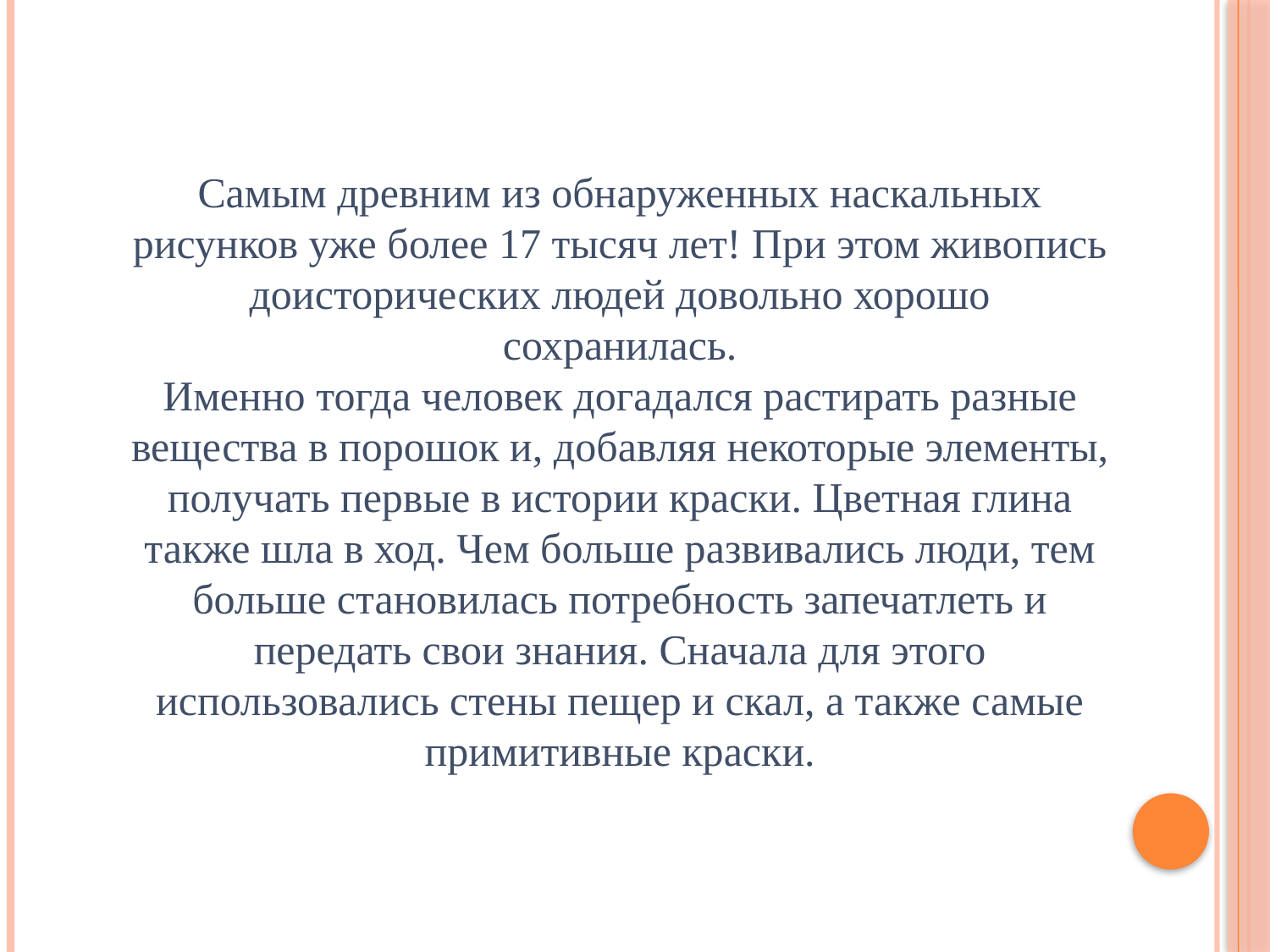

Самым древним из обнаруженных наскальных рисунков уже более 17 тысяч лет! При этом живопись доисторических людей довольно хорошо сохранилась.
Именно тогда человек догадался растирать разные вещества в порошок и, добавляя некоторые элементы, получать первые в истории краски. Цветная глина также шла в ход. Чем больше развивались люди, тем больше становилась потребность запечатлеть и передать свои знания. Сначала для этого использовались стены пещер и скал, а также самые примитивные краски.